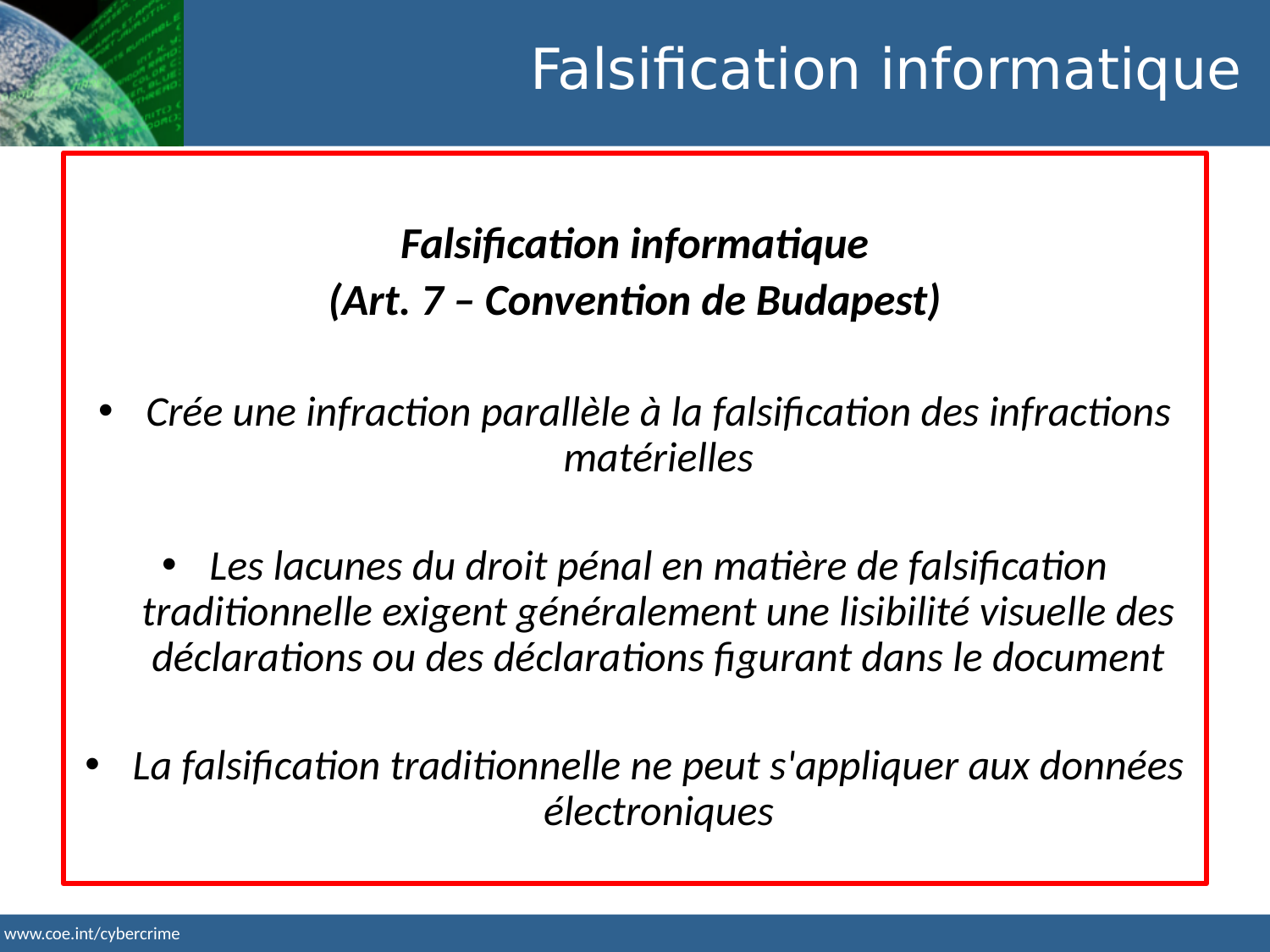

Falsification informatique

Falsification informatique
(Art. 7 – Convention de Budapest)

Crée une infraction parallèle à la falsification des infractions matérielles

Les lacunes du droit pénal en matière de falsification traditionnelle exigent généralement une lisibilité visuelle des déclarations ou des déclarations figurant dans le document

La falsification traditionnelle ne peut s'appliquer aux données électroniques